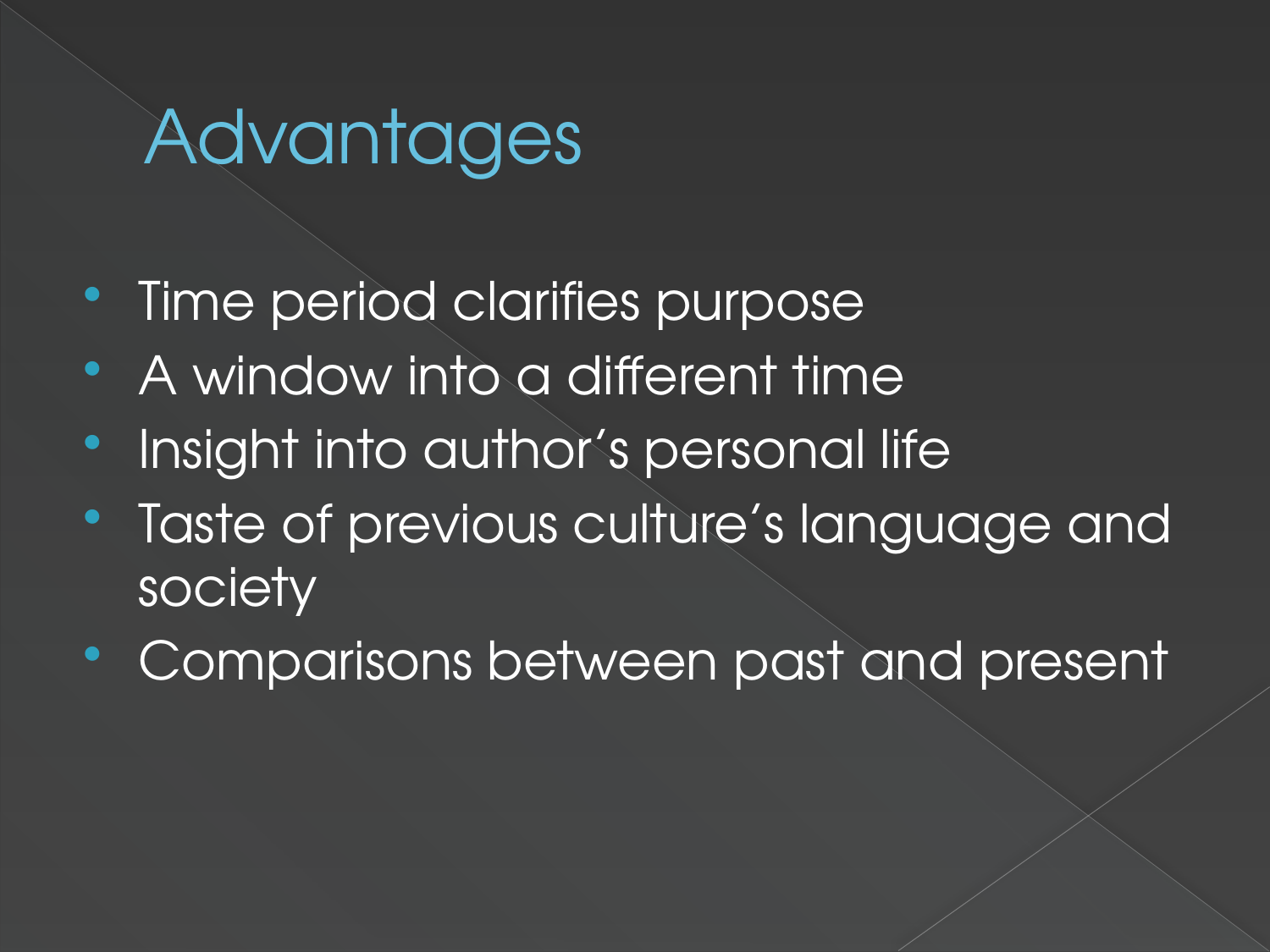

# Advantages
Time period clarifies purpose
A window into a different time
Insight into author’s personal life
Taste of previous culture’s language and society
Comparisons between past and present